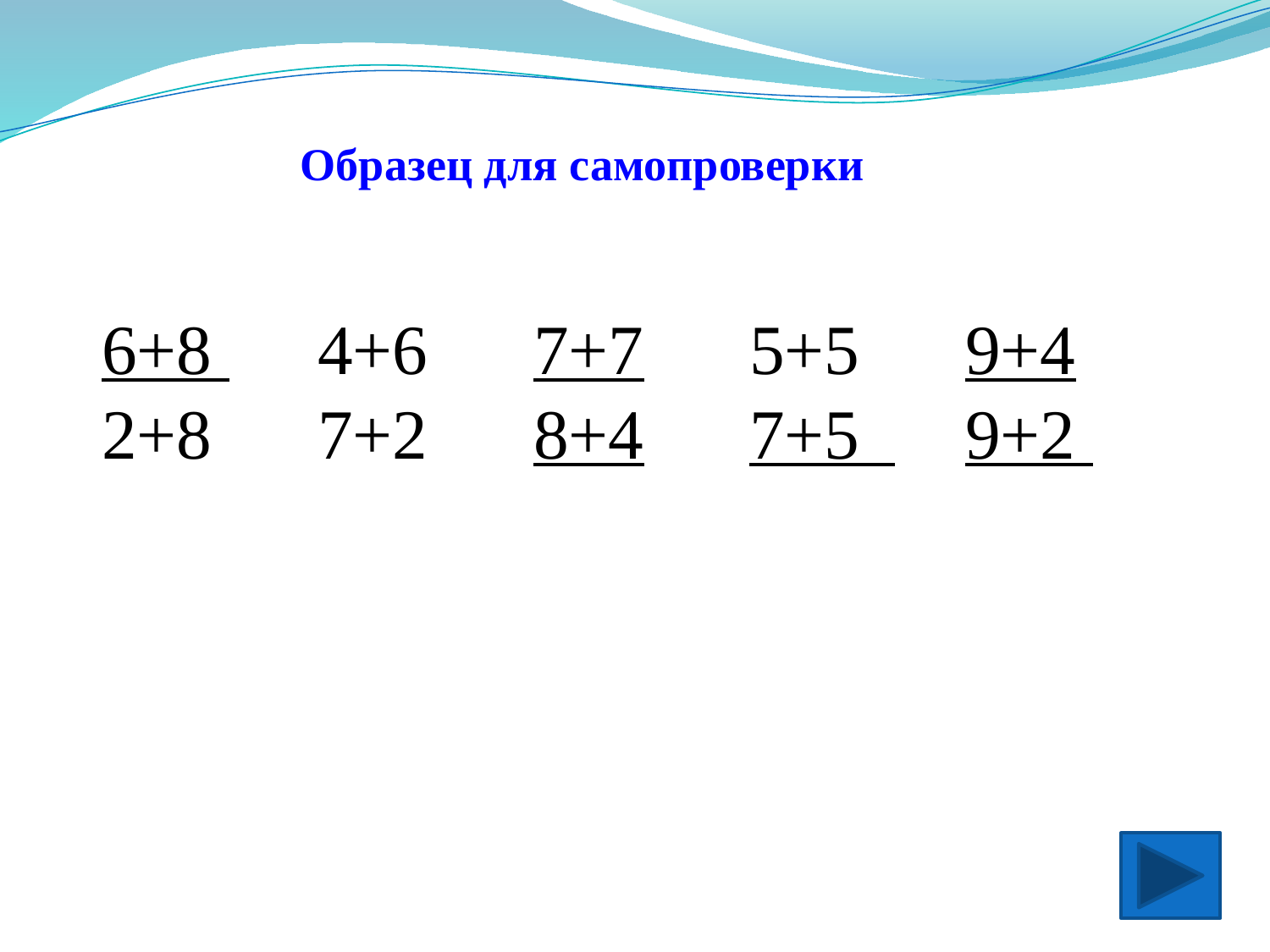

Образец для самопроверки
6+8      4+6      7+7      5+5      9+4
2+8      7+2      8+4      7+5      9+2